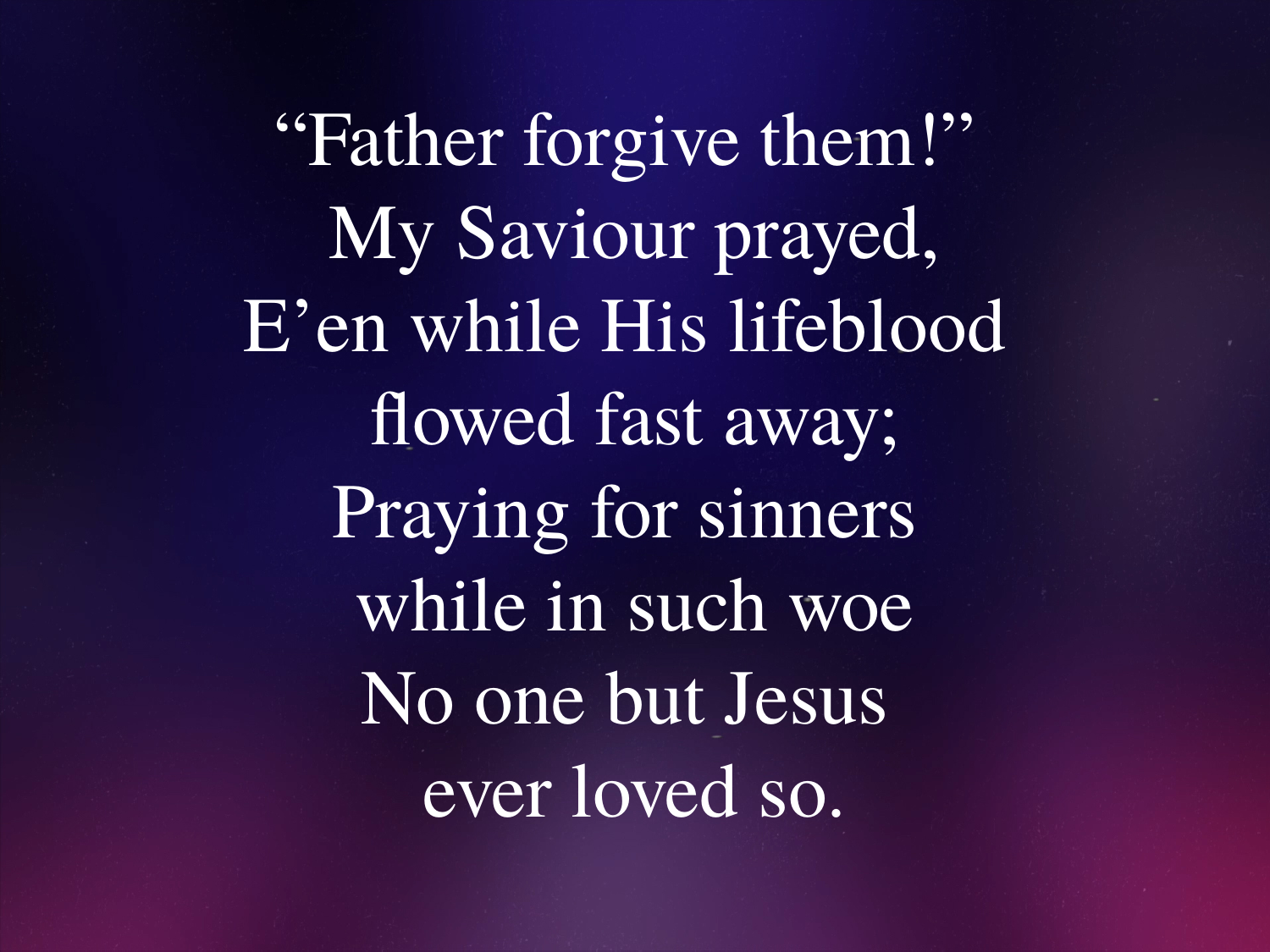

# “Father forgive them!” My Saviour prayed, E’en while His lifeblood flowed fast away; Praying for sinners while in such woe No one but Jesus ever loved so.